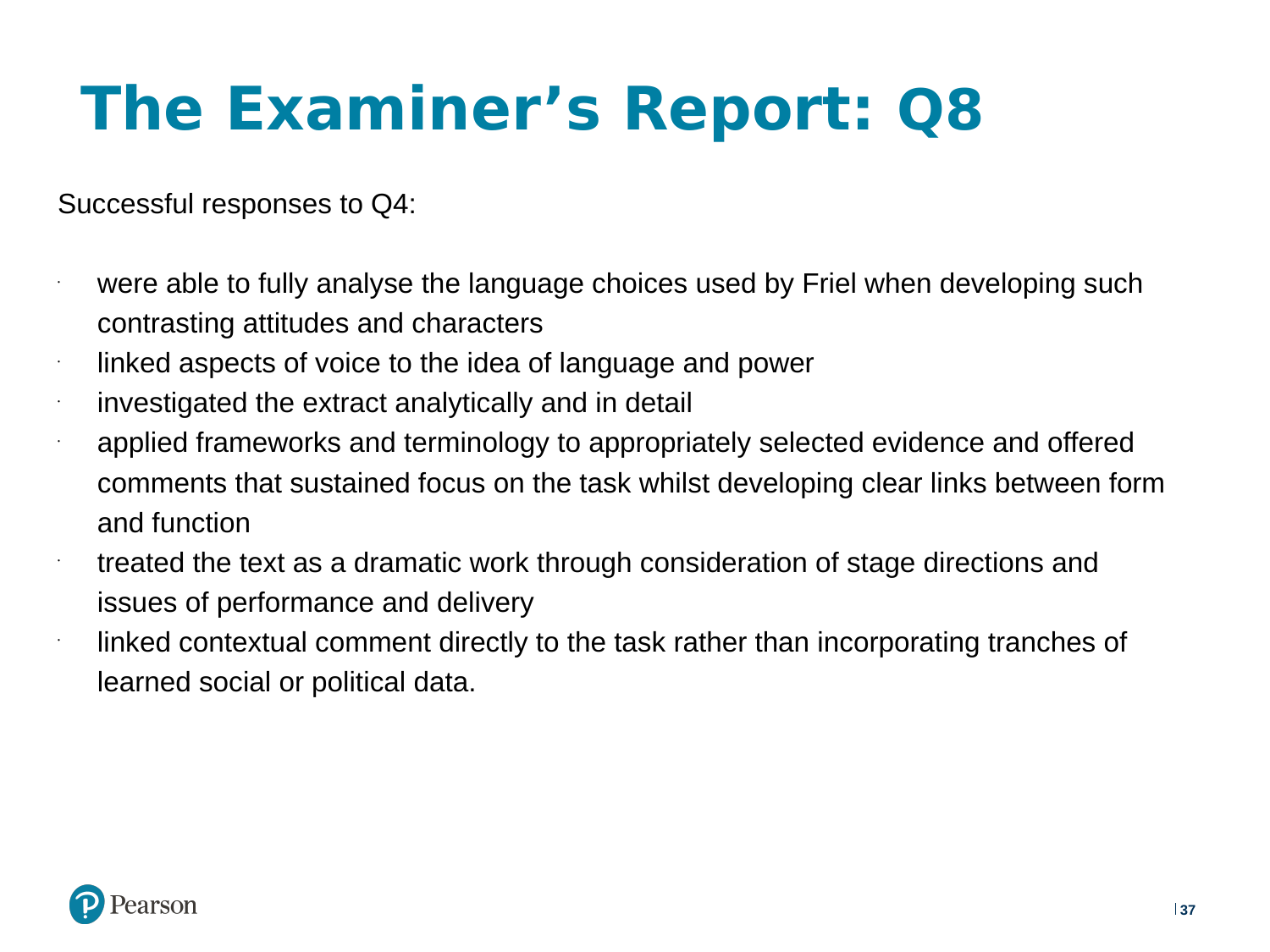

# The Examiner’s Report: Q8
Successful responses to Q4:

were able to fully analyse the language choices used by Friel when developing such contrasting attitudes and characters
linked aspects of voice to the idea of language and power
investigated the extract analytically and in detail
applied frameworks and terminology to appropriately selected evidence and offered comments that sustained focus on the task whilst developing clear links between form and function
treated the text as a dramatic work through consideration of stage directions and issues of performance and delivery
linked contextual comment directly to the task rather than incorporating tranches of learned social or political data.

37